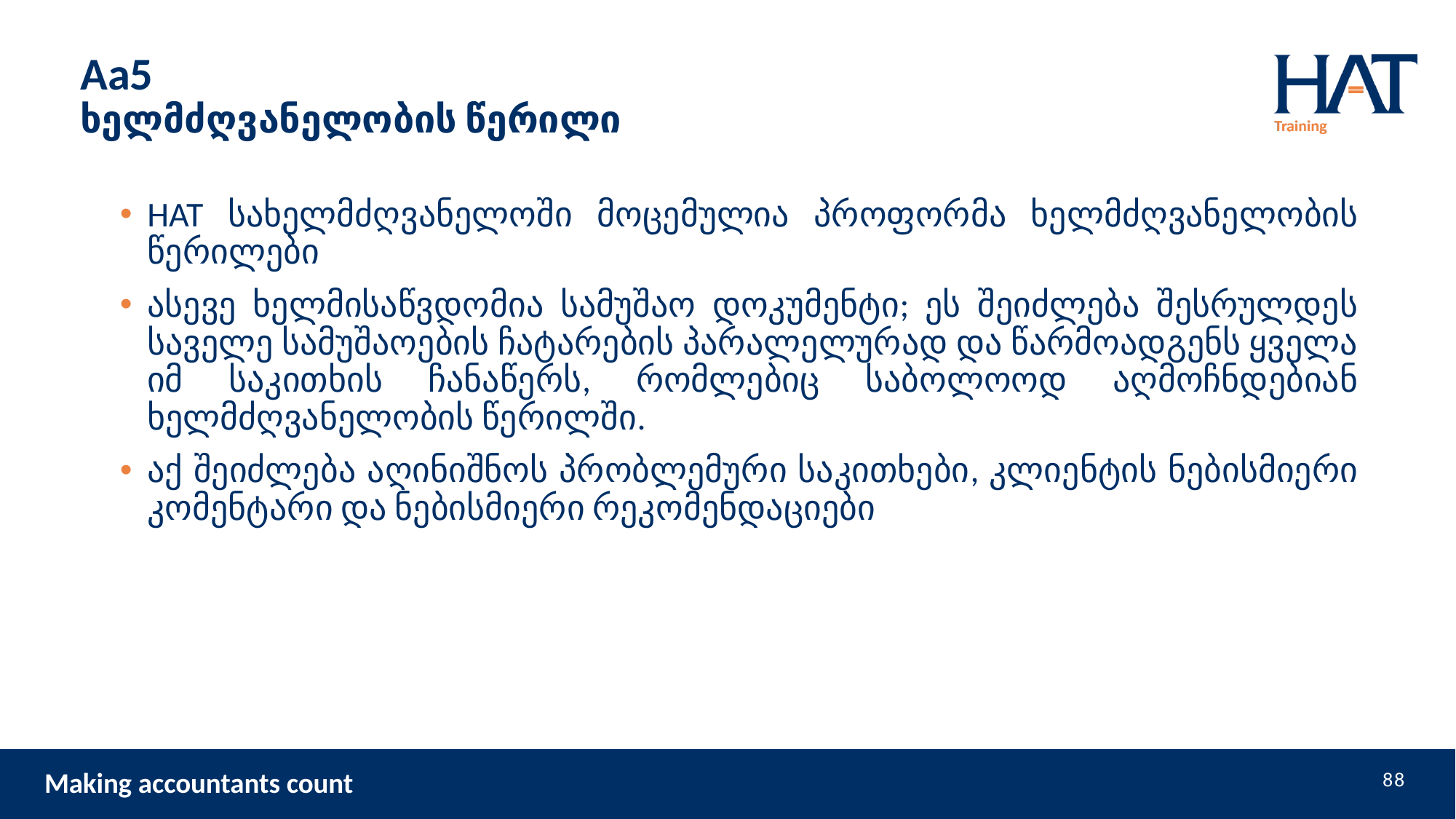

# Aa5 ხელმძღვანელობის წერილი
HAT სახელმძღვანელოში მოცემულია პროფორმა ხელმძღვანელობის წერილები
ასევე ხელმისაწვდომია სამუშაო დოკუმენტი; ეს შეიძლება შესრულდეს საველე სამუშაოების ჩატარების პარალელურად და წარმოადგენს ყველა იმ საკითხის ჩანაწერს, რომლებიც საბოლოოდ აღმოჩნდებიან ხელმძღვანელობის წერილში.
აქ შეიძლება აღინიშნოს პრობლემური საკითხები, კლიენტის ნებისმიერი კომენტარი და ნებისმიერი რეკომენდაციები
88